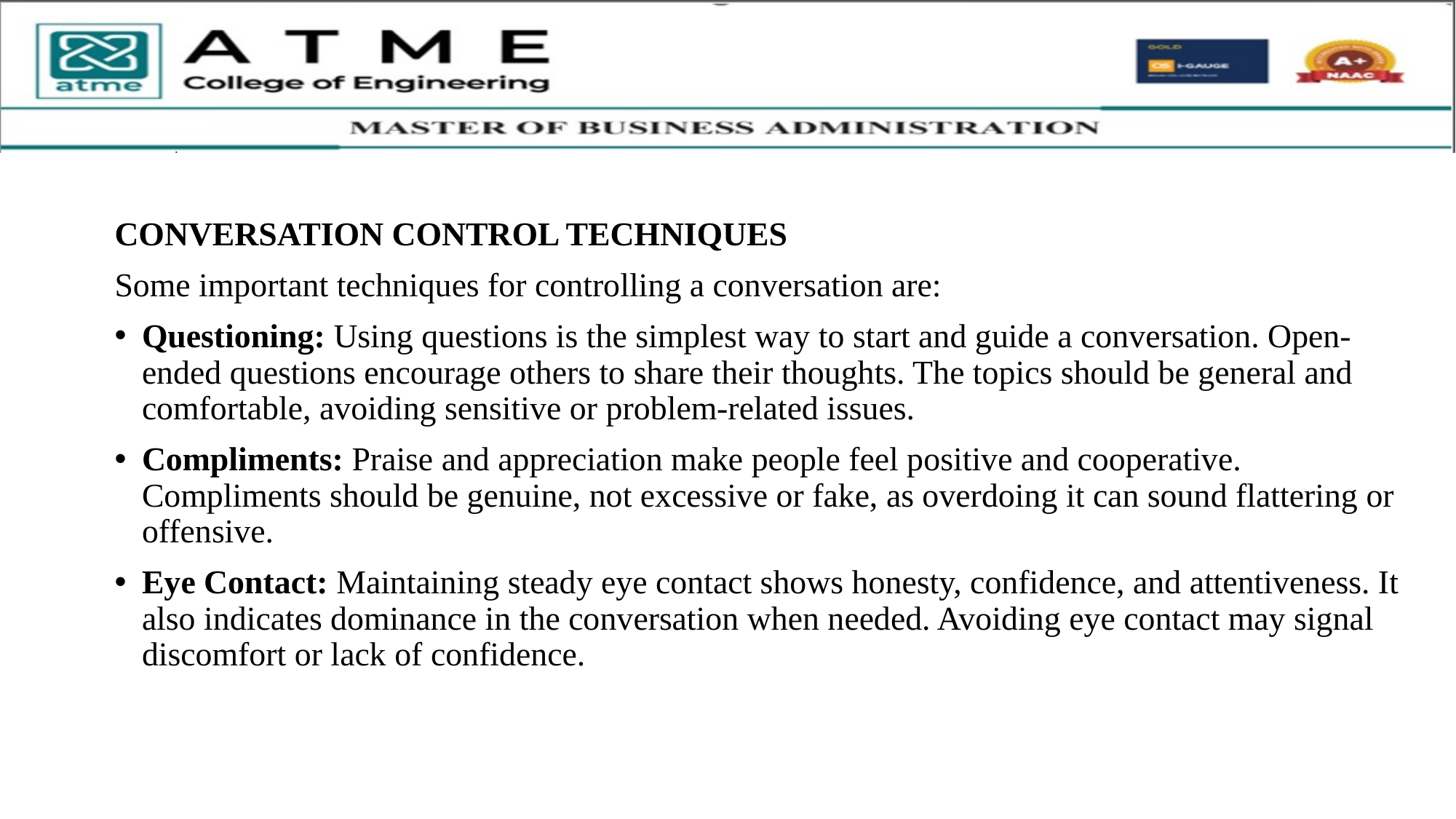

CONVERSATION CONTROL TECHNIQUES
Some important techniques for controlling a conversation are:
Questioning: Using questions is the simplest way to start and guide a conversation. Open-ended questions encourage others to share their thoughts. The topics should be general and comfortable, avoiding sensitive or problem-related issues.
Compliments: Praise and appreciation make people feel positive and cooperative. Compliments should be genuine, not excessive or fake, as overdoing it can sound flattering or offensive.
Eye Contact: Maintaining steady eye contact shows honesty, confidence, and attentiveness. It also indicates dominance in the conversation when needed. Avoiding eye contact may signal discomfort or lack of confidence.